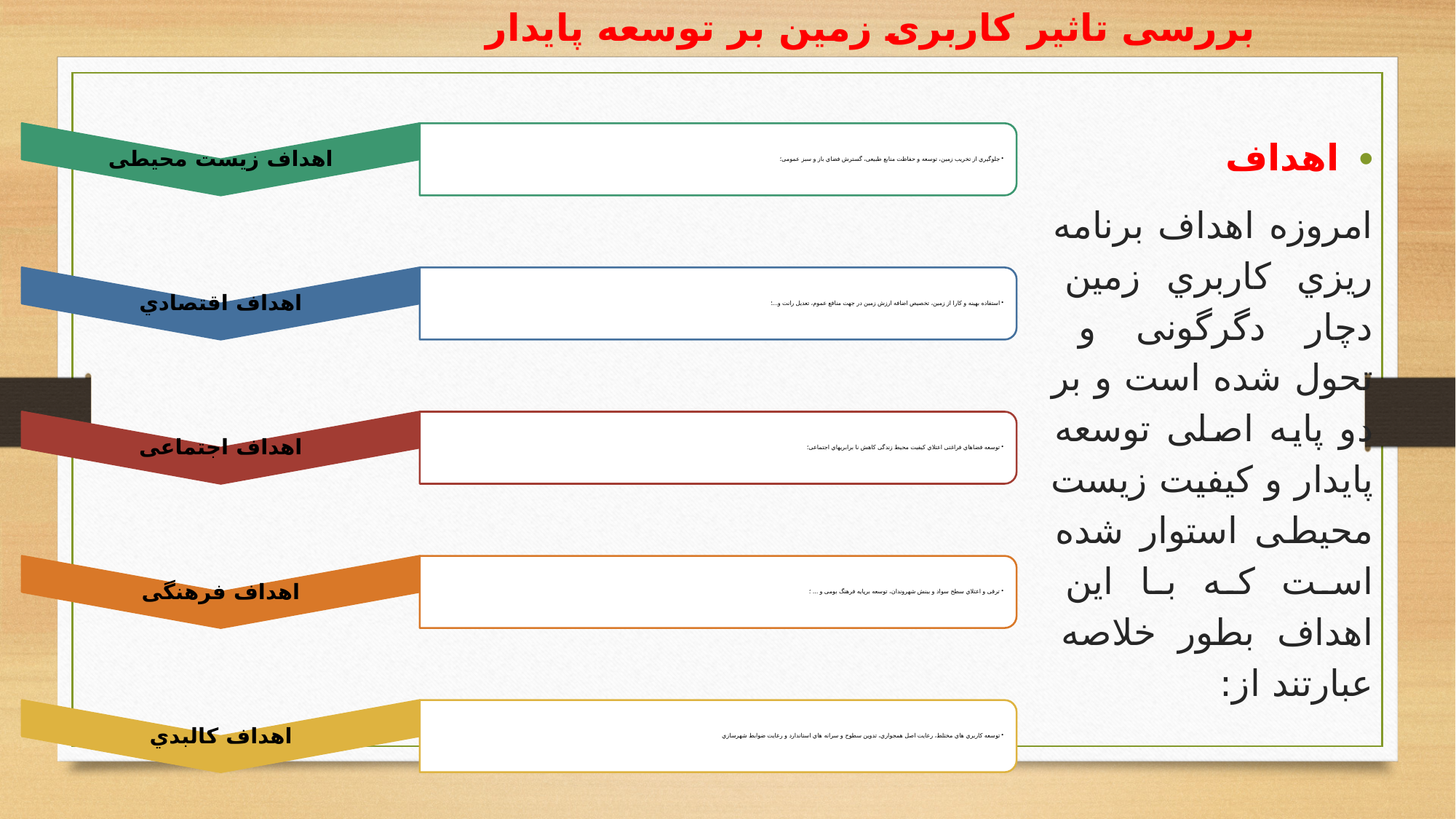

# بررسی تاثیر کاربری زمین بر توسعه پایدار
اهداف زیست محیطی
جلوگیري از تخریب زمین، توسعه و حفاظت منابع طبیعی، گسترش فضاي باز و سبز عمومی؛
اهداف اقتصادي
استفاده بهینه و کارا از زمین، تخصیص اضافه ارزش زمین در جهت منافع عموم، تعدیل رانت و...؛
اهداف اجتماعی
اهداف کالبدي
اهداف فرهنگی
توسعه کاربري هاي مختلط، رعایت اصل همجواري، تدوین سطوح و سرانه هاي استاندارد و رعایت ضوابط شهرسازي
اهداف
امروزه اهداف برنامه ریزي کاربري زمین دچار دگرگونی و تحول شده است و بر دو پایه اصلی توسعه پایدار و کیفیت زیست محیطی استوار شده است که با این اهداف بطور خلاصه عبارتند از: